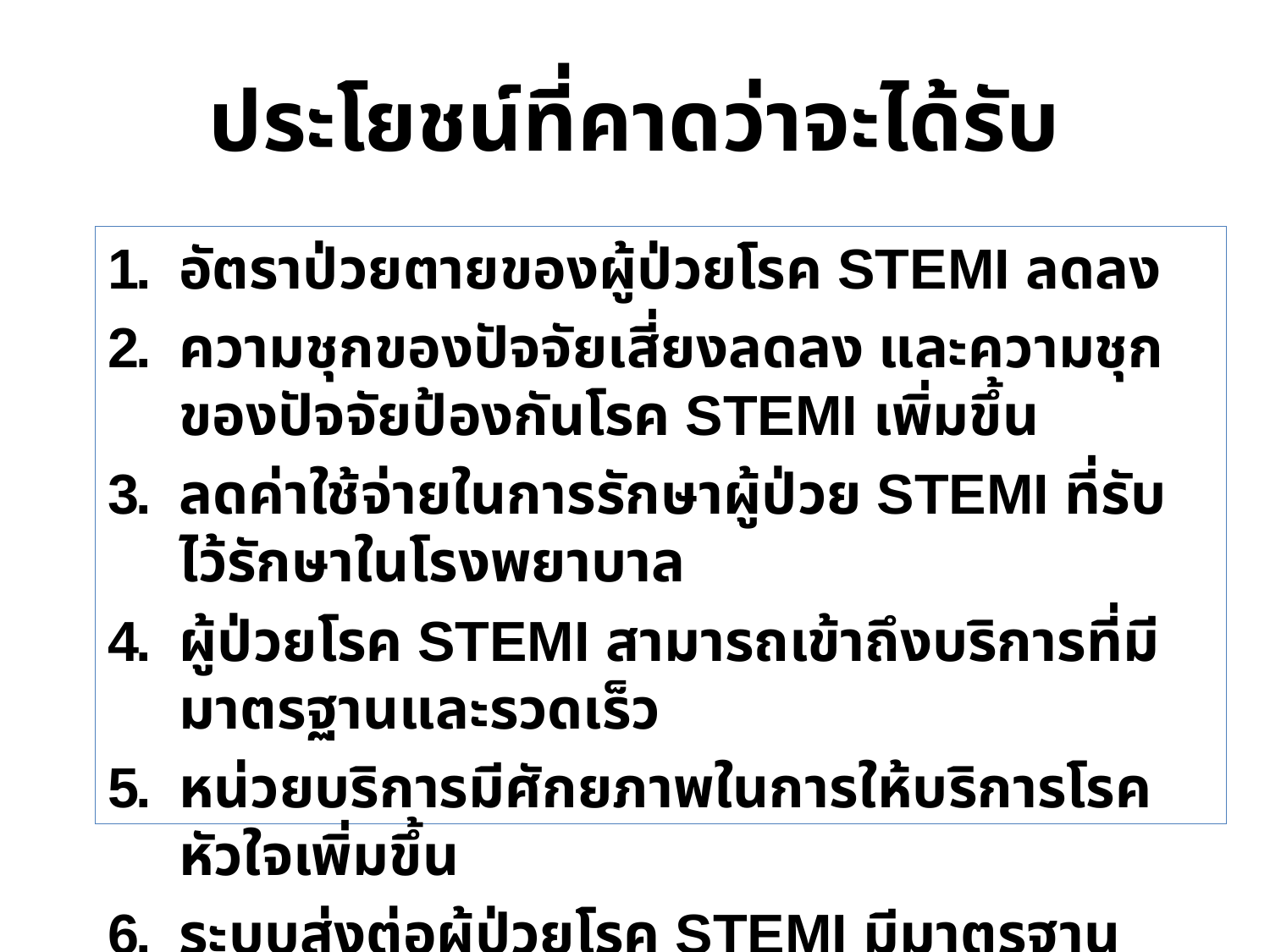

# ประโยชน์ที่คาดว่าจะได้รับ
อัตราป่วยตายของผู้ป่วยโรค STEMI ลดลง
ความชุกของปัจจัยเสี่ยงลดลง และความชุกของปัจจัยป้องกันโรค STEMI เพิ่มขึ้น
ลดค่าใช้จ่ายในการรักษาผู้ป่วย STEMI ที่รับไว้รักษาในโรงพยาบาล
ผู้ป่วยโรค STEMI สามารถเข้าถึงบริการที่มีมาตรฐานและรวดเร็ว
หน่วยบริการมีศักยภาพในการให้บริการโรคหัวใจเพิ่มขึ้น
ระบบส่งต่อผู้ป่วยโรค STEMI มีมาตรฐานมากขึ้น